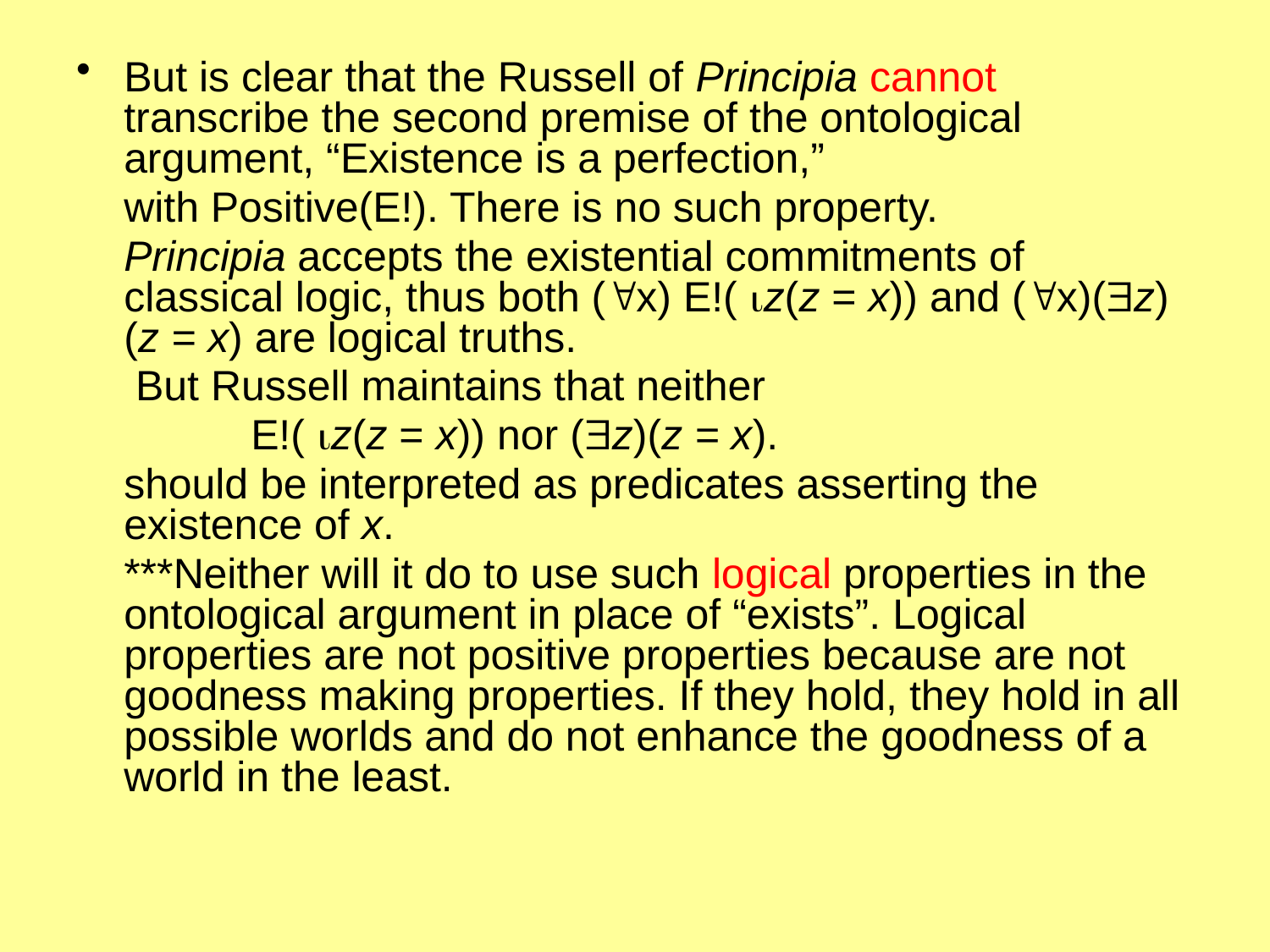

But is clear that the Russell of Principia cannot transcribe the second premise of the ontological argument, “Existence is a perfection,”
	with Positive(E!). There is no such property.
	Principia accepts the existential commitments of classical logic, thus both (∀x) E!( ιz(z = x)) and (∀x)(∃z)(z = x) are logical truths.
	 But Russell maintains that neither
		E!( ιz(z = x)) nor (∃z)(z = x).
	should be interpreted as predicates asserting the existence of x.
	***Neither will it do to use such logical properties in the ontological argument in place of “exists”. Logical properties are not positive properties because are not goodness making properties. If they hold, they hold in all possible worlds and do not enhance the goodness of a world in the least.